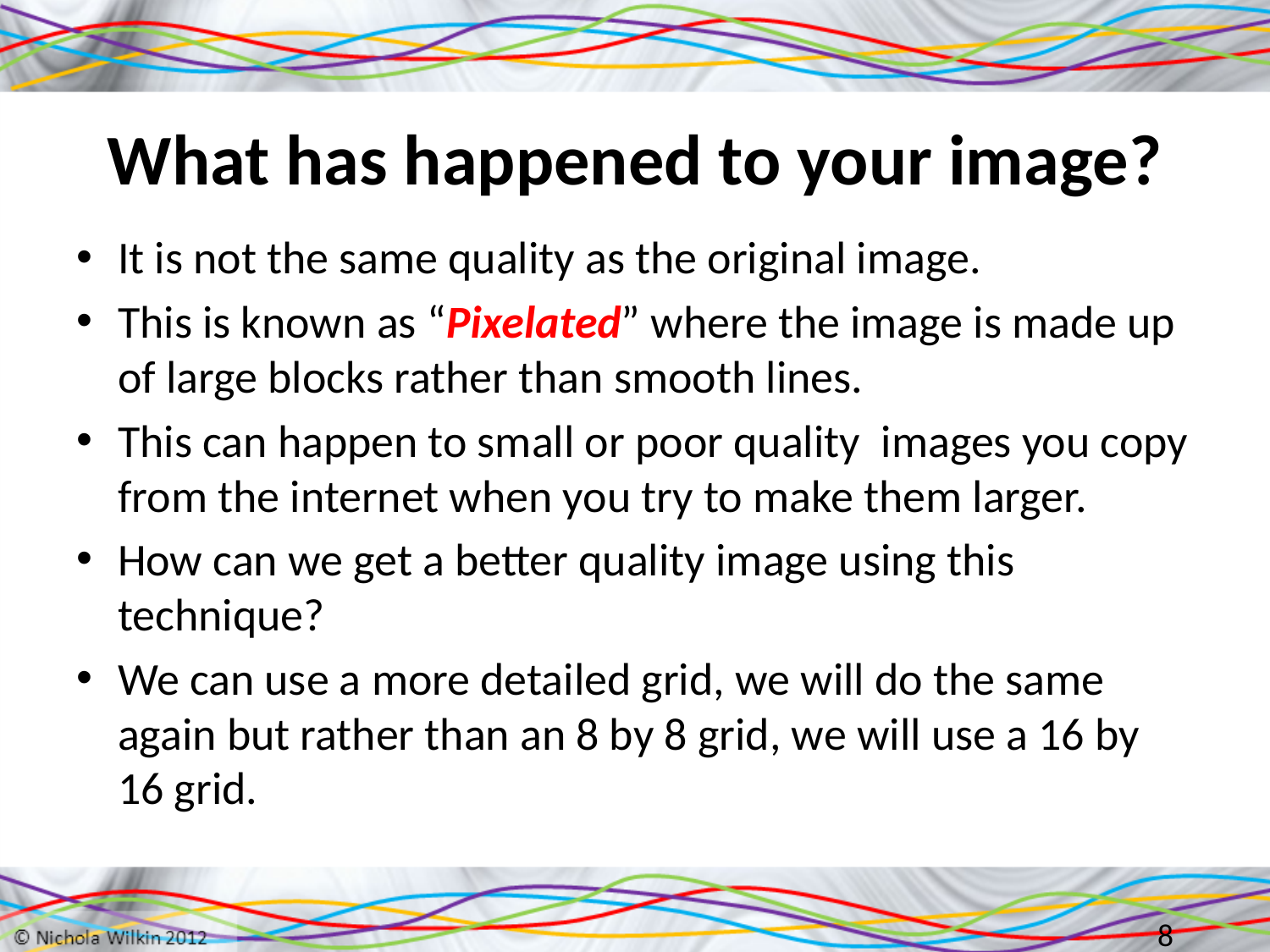

# What has happened to your image?
It is not the same quality as the original image.
This is known as “Pixelated” where the image is made up of large blocks rather than smooth lines.
This can happen to small or poor quality  images you copy from the internet when you try to make them larger.
How can we get a better quality image using this technique?
We can use a more detailed grid, we will do the same again but rather than an 8 by 8 grid, we will use a 16 by 16 grid.
8